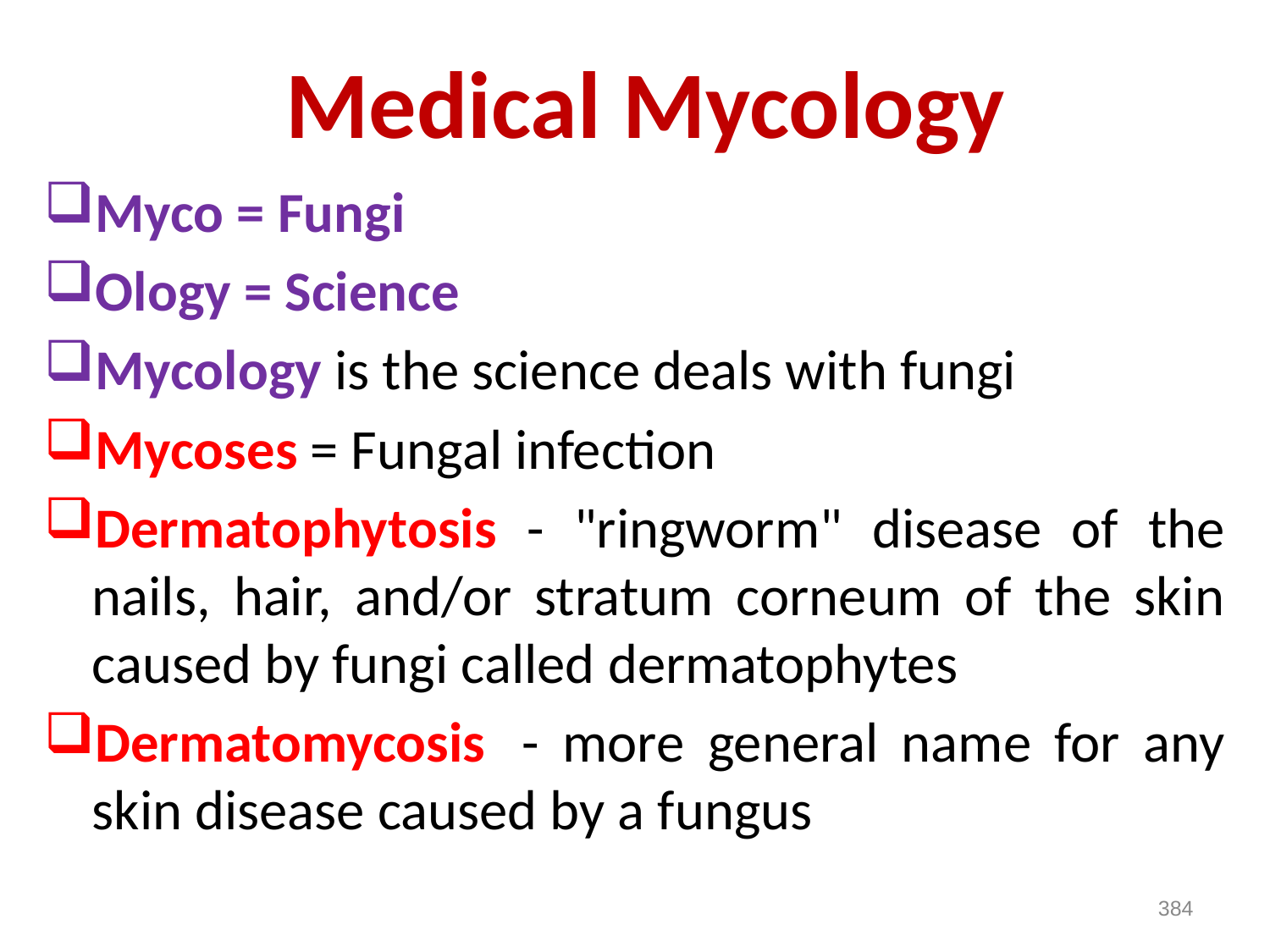

# Medical Mycology
Myco = Fungi
Ology = Science
Mycology is the science deals with fungi
Mycoses = Fungal infection
Dermatophytosis - "ringworm" disease of the nails, hair, and/or stratum corneum of the skin caused by fungi called dermatophytes
Dermatomycosis  - more general name for any skin disease caused by a fungus

384